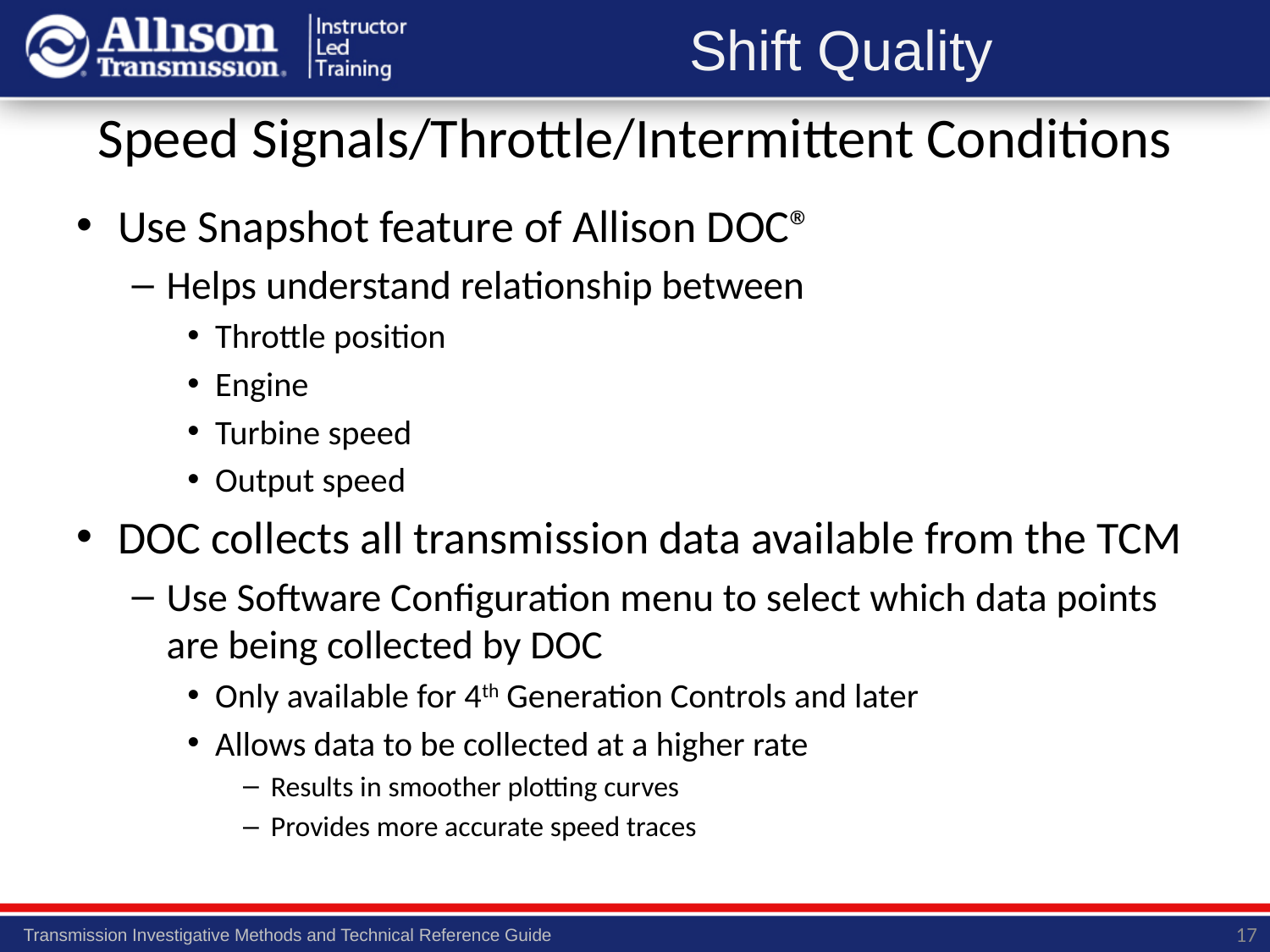

# Speed Signals/Throttle/Intermittent Conditions
Use Snapshot feature of Allison DOC®
Helps understand relationship between
Throttle position
Engine
Turbine speed
Output speed
DOC collects all transmission data available from the TCM
Use Software Configuration menu to select which data points are being collected by DOC
Only available for 4th Generation Controls and later
Allows data to be collected at a higher rate
Results in smoother plotting curves
Provides more accurate speed traces
17